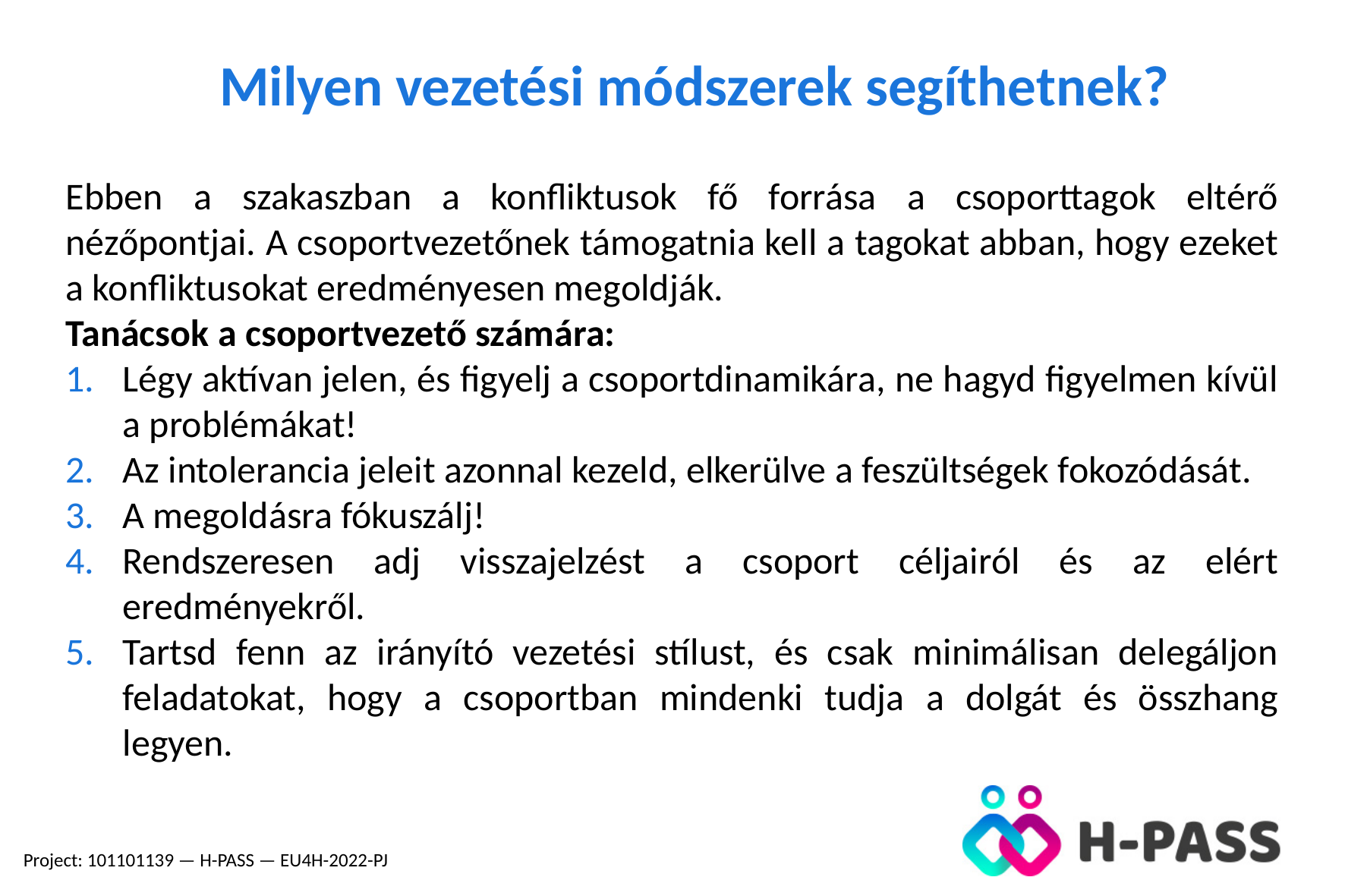

Milyen vezetési módszerek segíthetnek?
Ebben a szakaszban a konfliktusok fő forrása a csoporttagok eltérő nézőpontjai. A csoportvezetőnek támogatnia kell a tagokat abban, hogy ezeket a konfliktusokat eredményesen megoldják.
Tanácsok a csoportvezető számára:
Légy aktívan jelen, és figyelj a csoportdinamikára, ne hagyd figyelmen kívül a problémákat!
Az intolerancia jeleit azonnal kezeld, elkerülve a feszültségek fokozódását.
A megoldásra fókuszálj!
Rendszeresen adj visszajelzést a csoport céljairól és az elért eredményekről.
Tartsd fenn az irányító vezetési stílust, és csak minimálisan delegáljon feladatokat, hogy a csoportban mindenki tudja a dolgát és összhang legyen.
Project: 101101139 — H-PASS — EU4H-2022-PJ